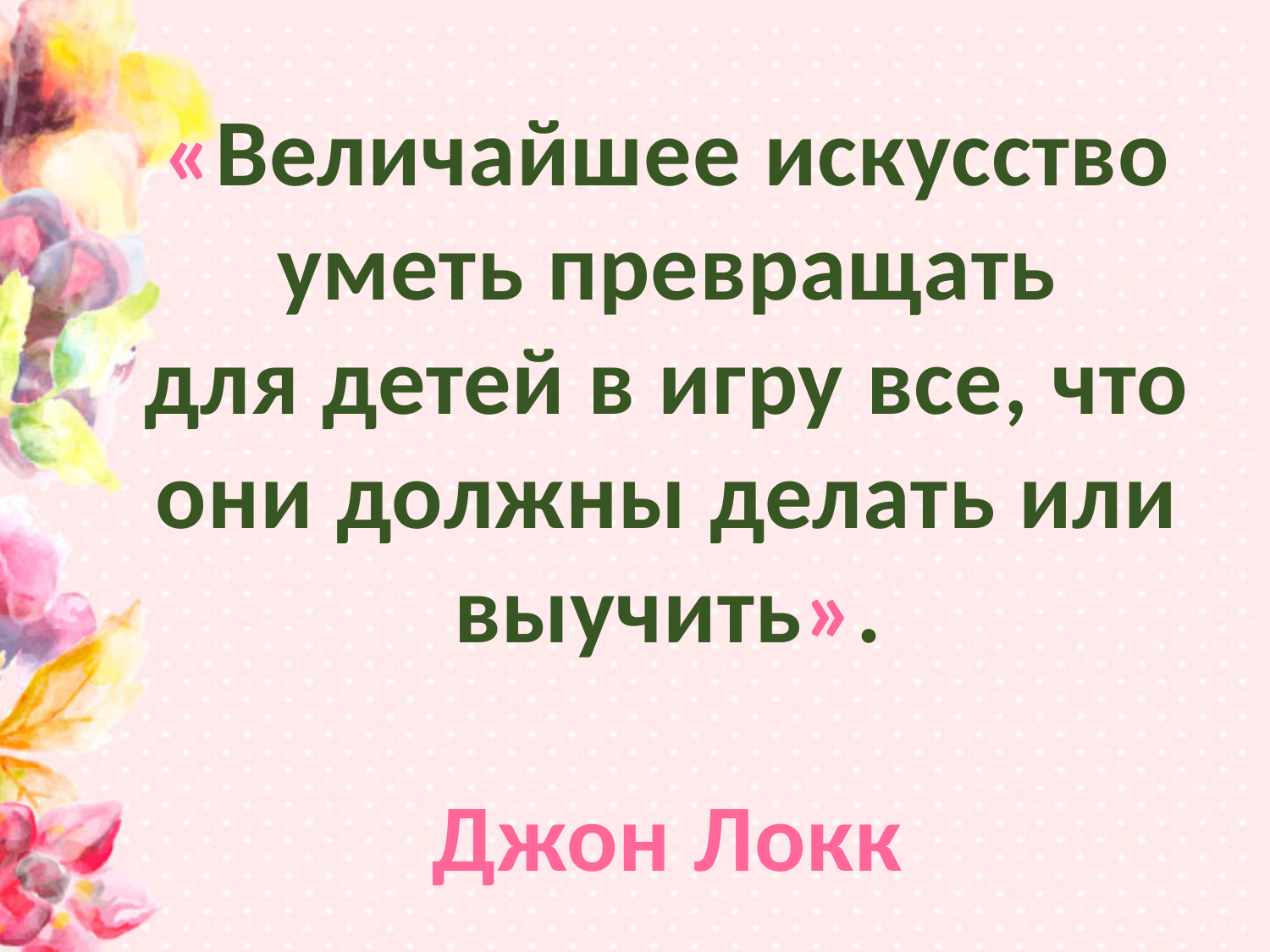

«Величайшее искусство уметь превращать
для детей в игру все, что они должны делать или выучить».
Джон Локк